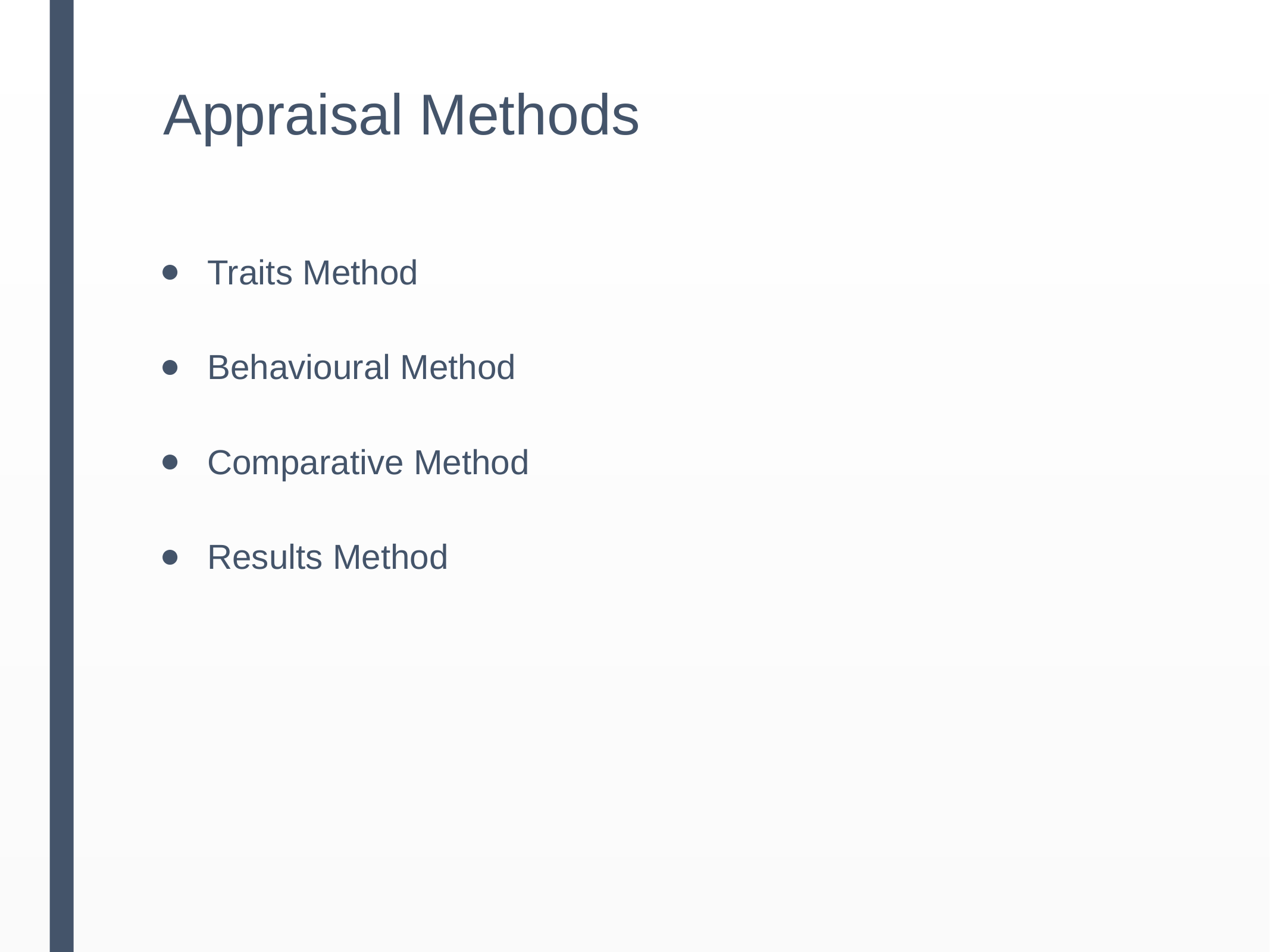

# Appraisal Methods

Traits Method

Behavioural Method

Comparative Method

Results Method